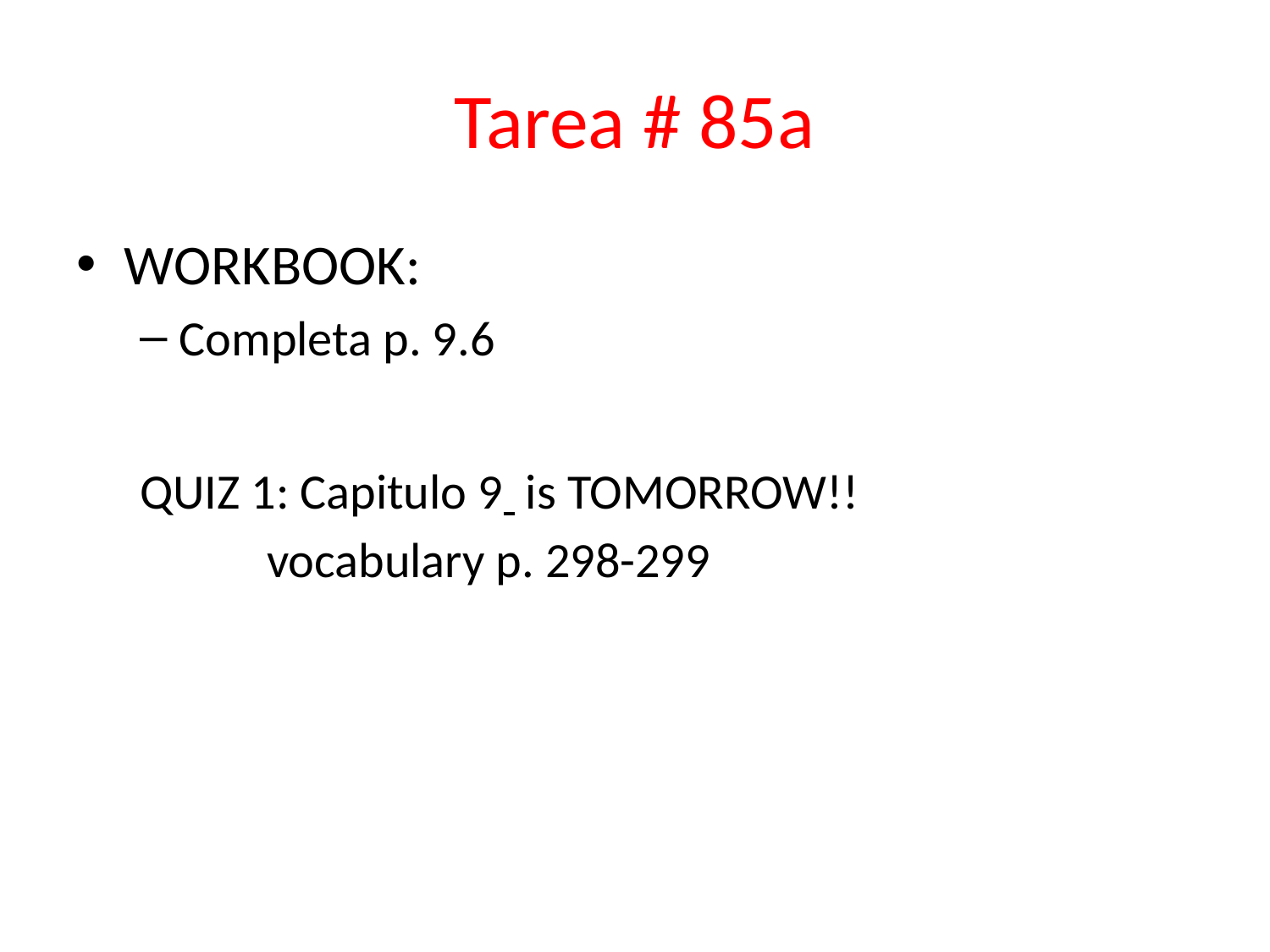

# Tarea # 85a
WORKBOOK:
Completa p. 9.6

QUIZ 1: Capitulo 9  is TOMORROW!!
	vocabulary p. 298-299